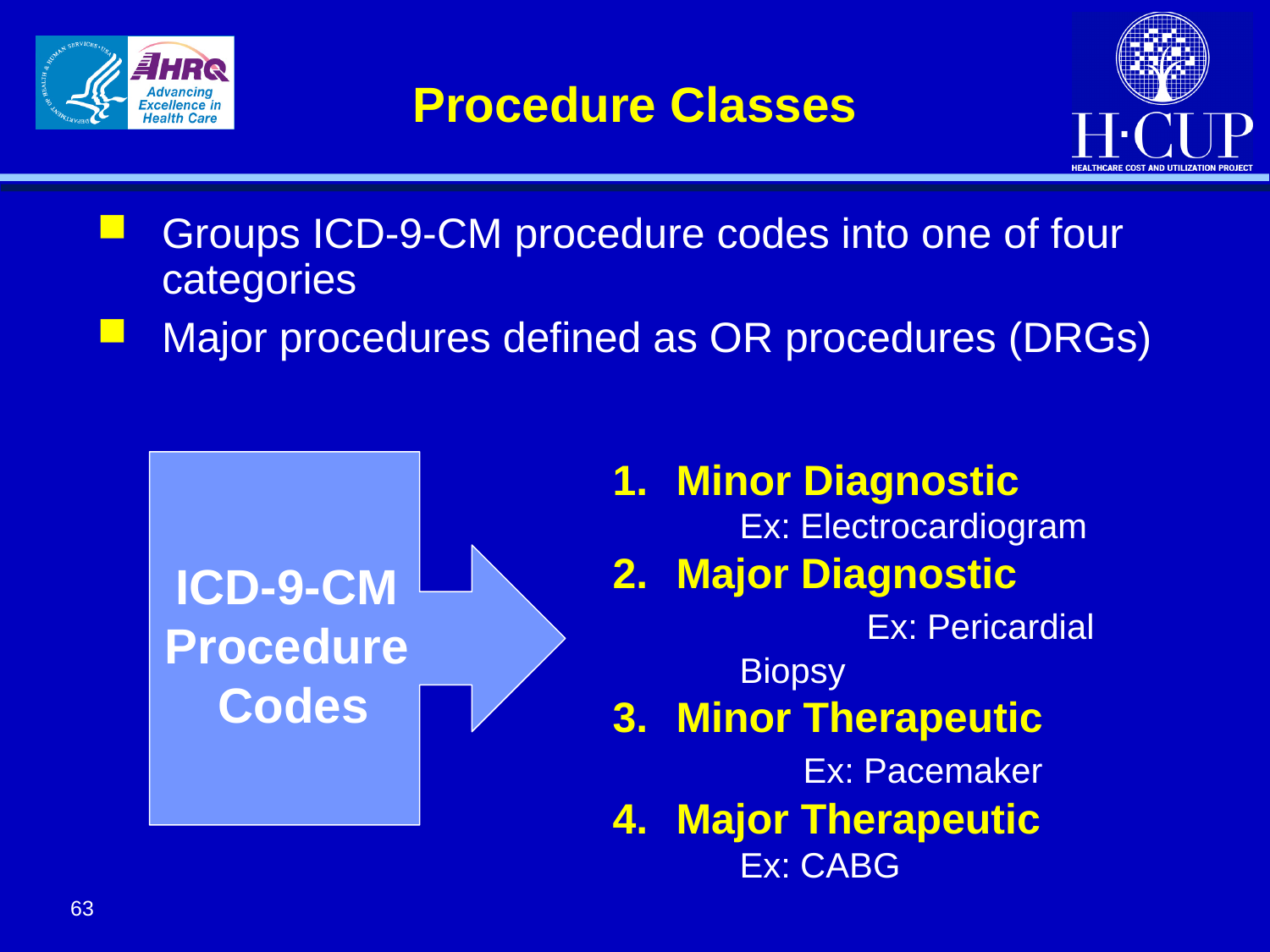

# Procedure Classes
Groups ICD-9-CM procedure codes into one of four categories
Major procedures defined as OR procedures (DRGs)

Minor Diagnostic
	Ex: Electrocardiogram
Major Diagnostic
		Ex: Pericardial Biopsy
Minor Therapeutic
		Ex: Pacemaker
Major Therapeutic
	Ex: CABG

ICD-9-CM
Procedure
Codes
63